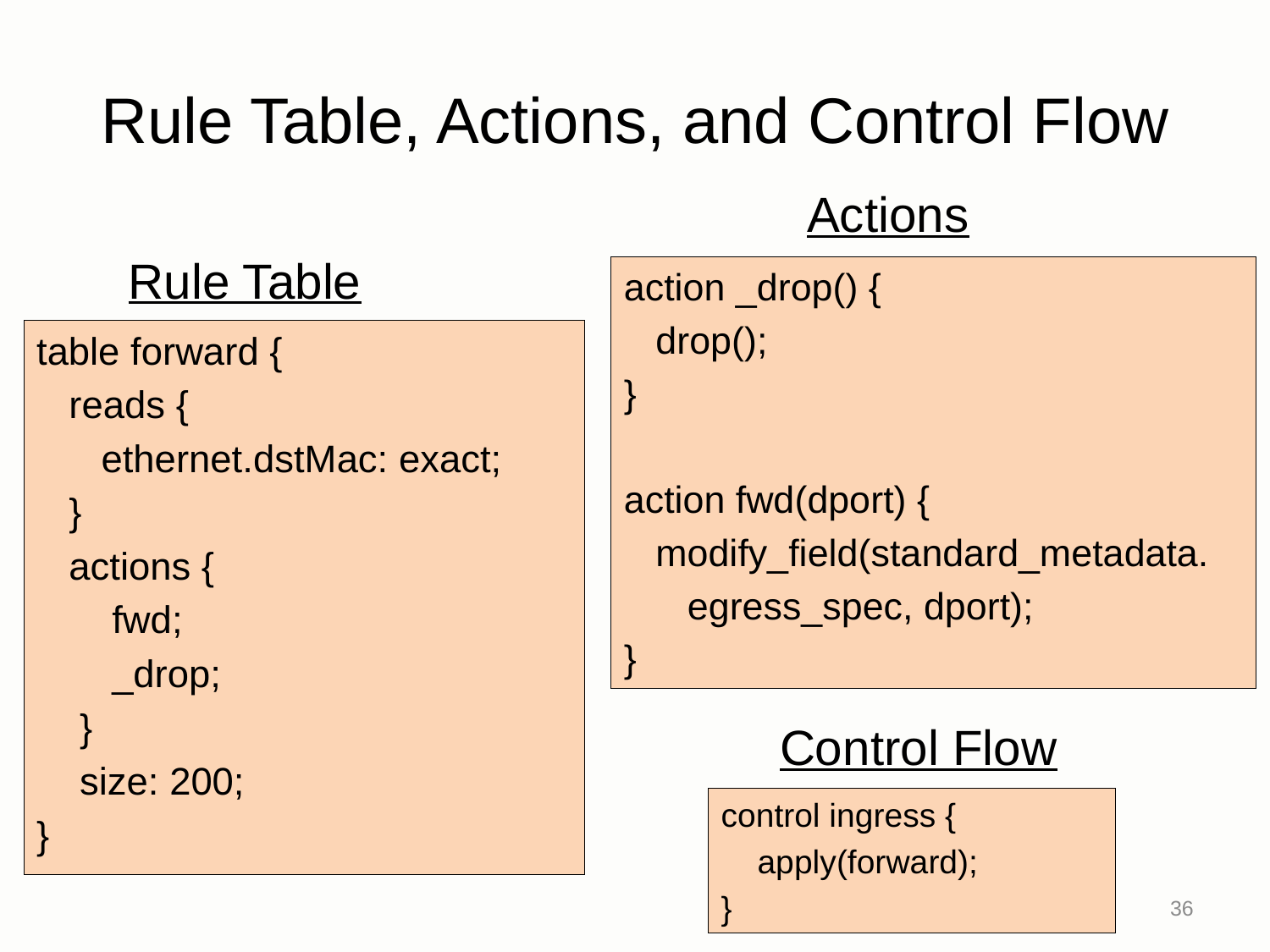

# Rule Table, Actions, and Control Flow
Actions
Rule Table
action _drop() {
   drop();
}

action fwd(dport) {
   modify_field(standard_metadata.
      egress_spec, dport);
}
table forward {
   reads {
      ethernet.dstMac: exact;
   }
   actions {
       fwd;
       _drop;
    }
    size: 200;
}
Control Flow
control ingress {
    apply(forward);
}

36